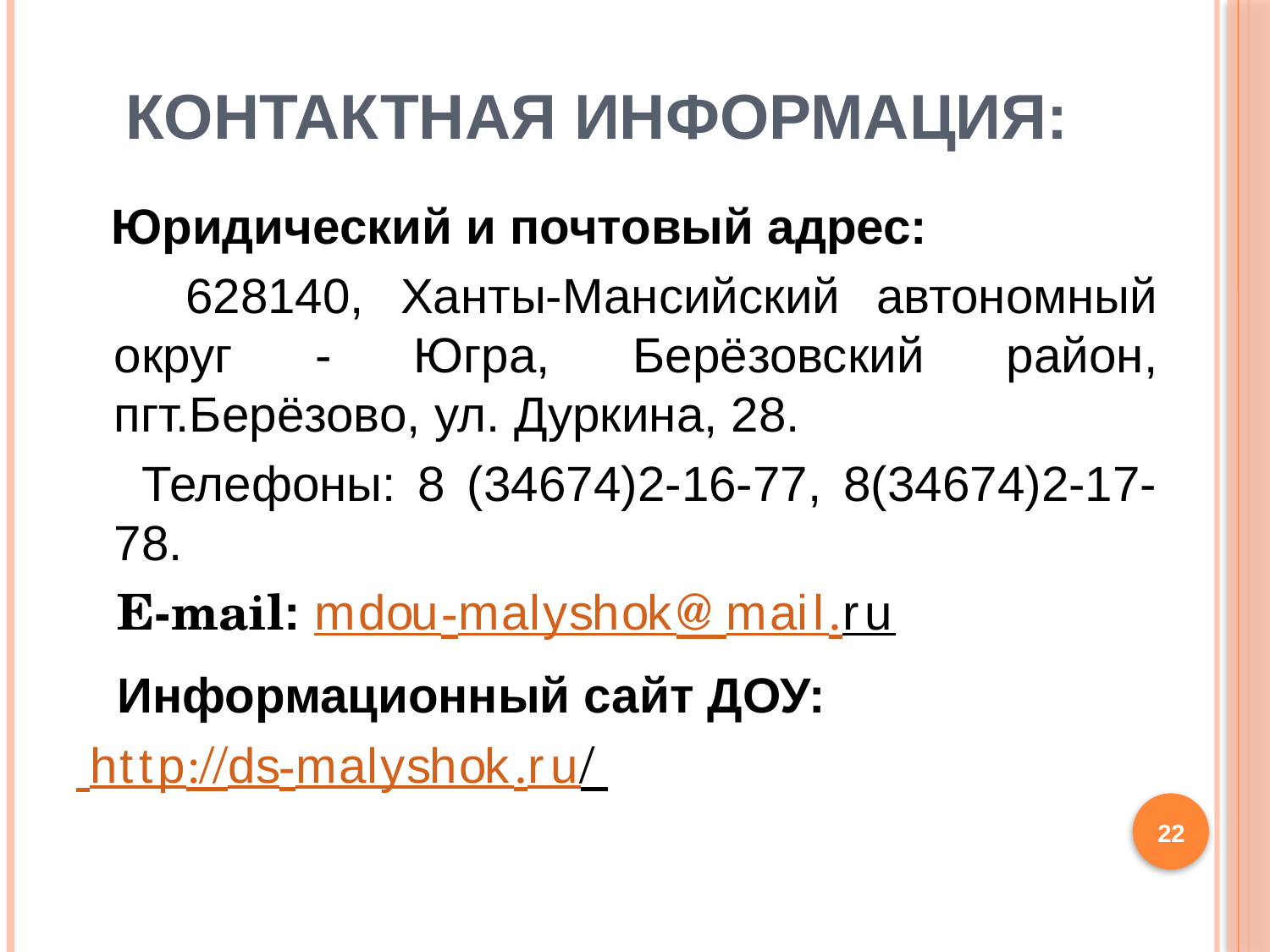

# Контактная информация:
   Юридический и почтовый адрес:
   628140, Ханты-Мансийский автономный округ - Югра, Берёзовский район, пгт.Берёзово, ул. Дуркина, 28.
   Телефоны: 8 (34674)2-16-77, 8(34674)2-17-78.
   E-mail: mdou-malyshok@mail.ru
   Информационный сайт ДОУ:
 http://ds-malyshok.ru/

22